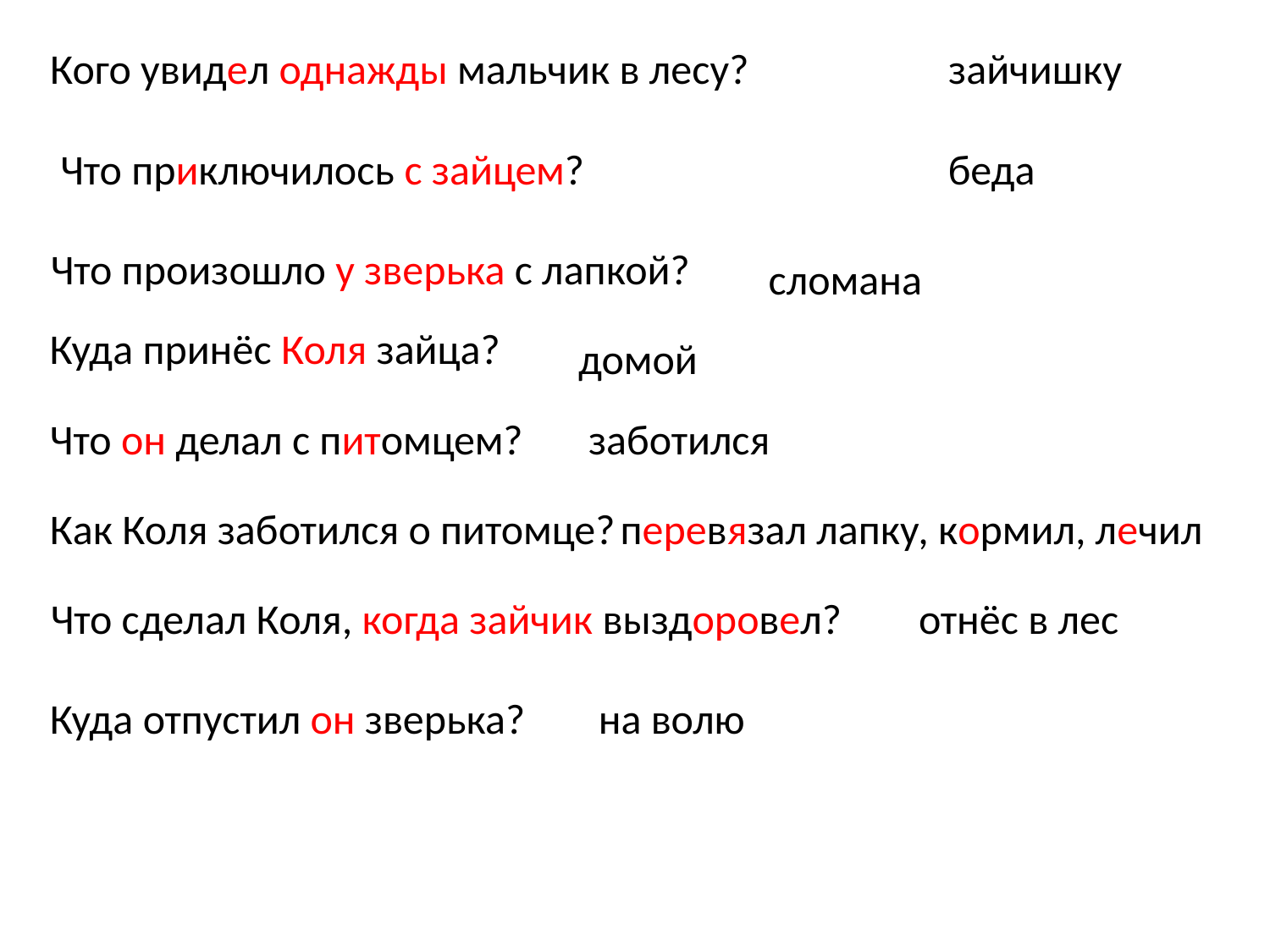

Кого увидел однажды мальчик в лесу?
зайчишку
Что приключилось с зайцем?
беда
Что произошло у зверька с лапкой?
сломана
Куда принёс Коля зайца?
домой
Что он делал с питомцем?
заботился
Как Коля заботился о питомце?
перевязал лапку, кормил, лечил
Что сделал Коля, когда зайчик выздоровел?
отнёс в лес
Куда отпустил он зверька?
на волю